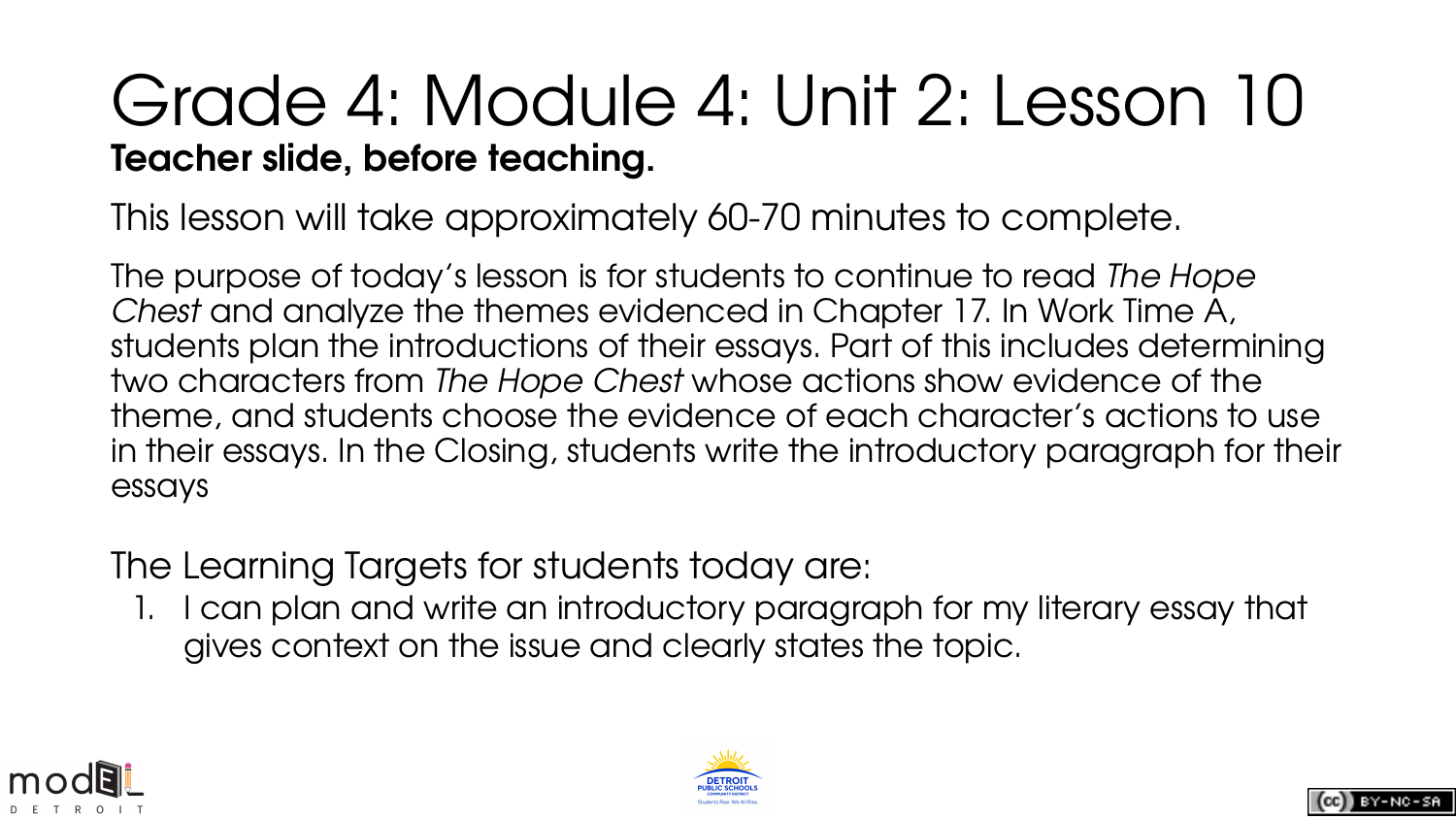

# Grade 4: Module 4: Unit 2: Lesson 10
Teacher slide, before teaching.
This lesson will take approximately 60-70 minutes to complete.

The purpose of today’s lesson is for students to continue to read The Hope Chest and analyze the themes evidenced in Chapter 17. In Work Time A, students plan the introductions of their essays. Part of this includes determining two characters from The Hope Chest whose actions show evidence of the theme, and students choose the evidence of each character’s actions to use in their essays. In the Closing, students write the introductory paragraph for their essays

The Learning Targets for students today are:
I can plan and write an introductory paragraph for my literary essay that gives context on the issue and clearly states the topic.